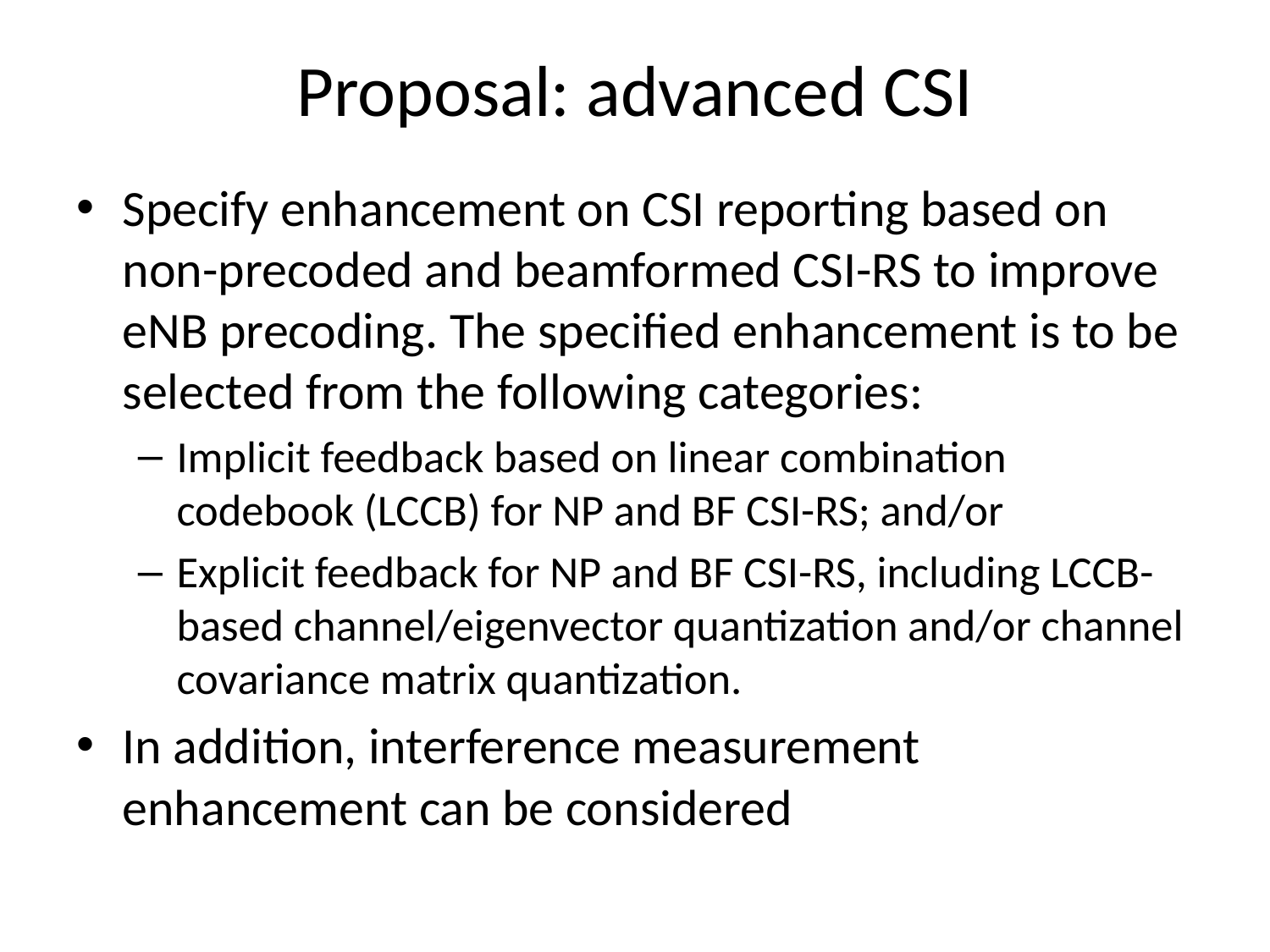

# Proposal: advanced CSI
Specify enhancement on CSI reporting based on non-precoded and beamformed CSI-RS to improve eNB precoding. The specified enhancement is to be selected from the following categories:
Implicit feedback based on linear combination codebook (LCCB) for NP and BF CSI-RS; and/or
Explicit feedback for NP and BF CSI-RS, including LCCB-based channel/eigenvector quantization and/or channel covariance matrix quantization.
In addition, interference measurement enhancement can be considered